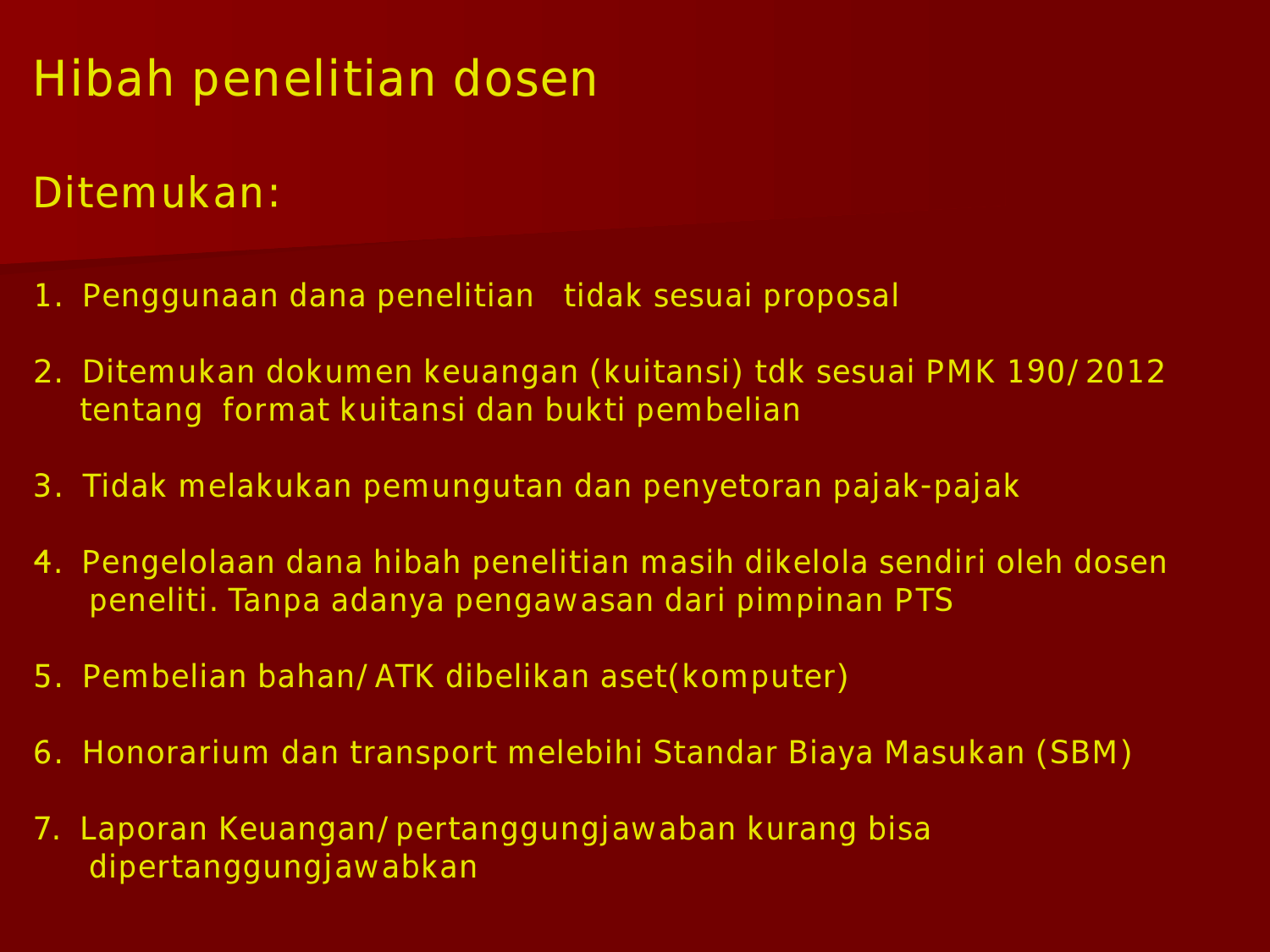

Hibah penelitian dosen
Ditemukan:
1.  Penggunaan dana penelitian   tidak sesuai proposal
2.  Ditemukan dokumen keuangan (kuitansi) tdk sesuai PMK 190/2012
     tentang  format kuitansi dan bukti pembelian
3.  Tidak melakukan pemungutan dan penyetoran pajak-pajak
4.  Pengelolaan dana hibah penelitian masih dikelola sendiri oleh dosen
      peneliti. Tanpa adanya pengawasan dari pimpinan PTS
5.  Pembelian bahan/ATK dibelikan aset(komputer)
6.  Honorarium dan transport melebihi Standar Biaya Masukan (SBM)
7.  Laporan Keuangan/pertanggungjawaban kurang bisa
      dipertanggungjawabkan